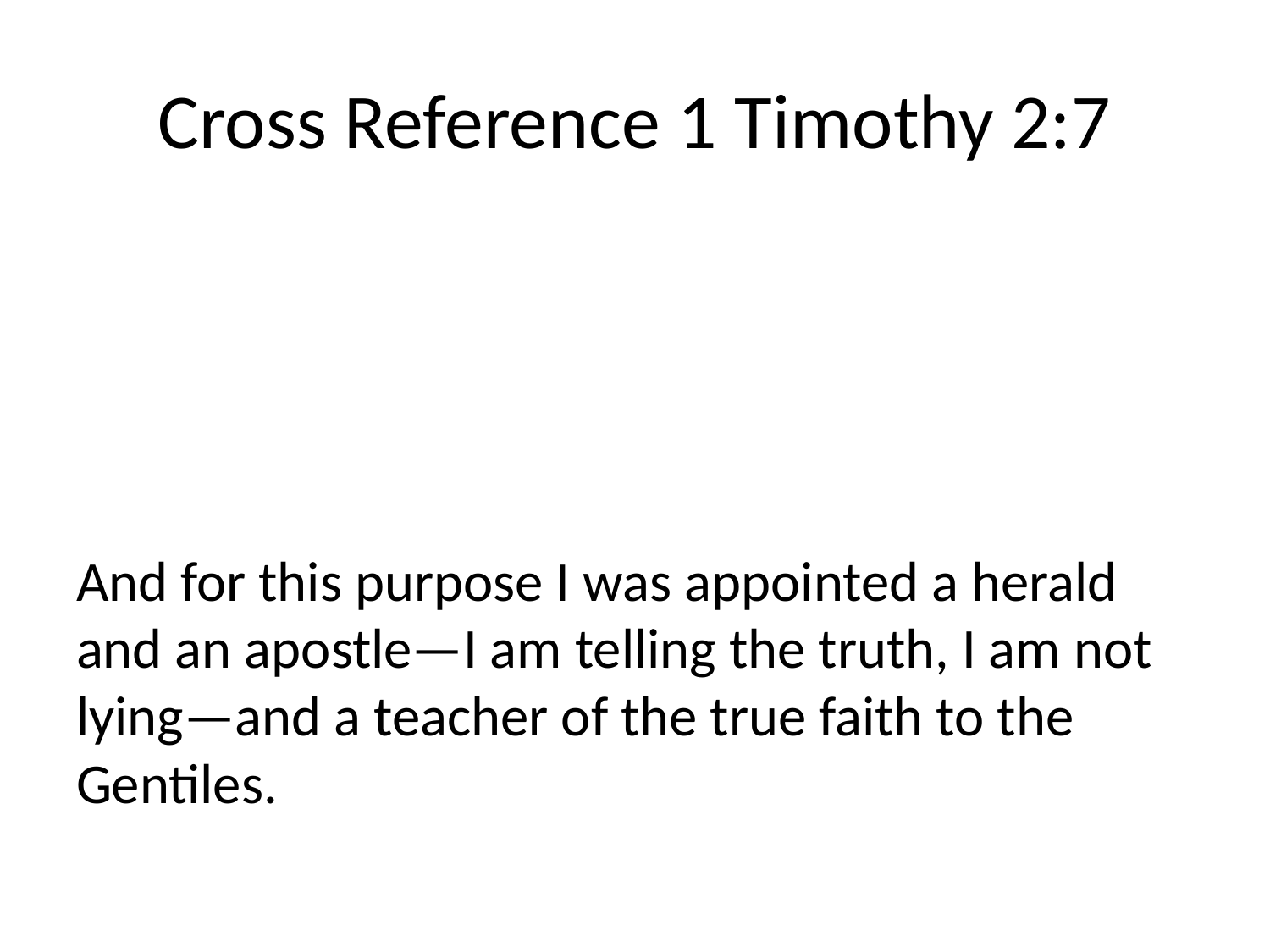

# Cross Reference 1 Timothy 2:7

And for this purpose I was appointed a herald and an apostle—I am telling the truth, I am not lying—and a teacher of the true faith to the Gentiles.